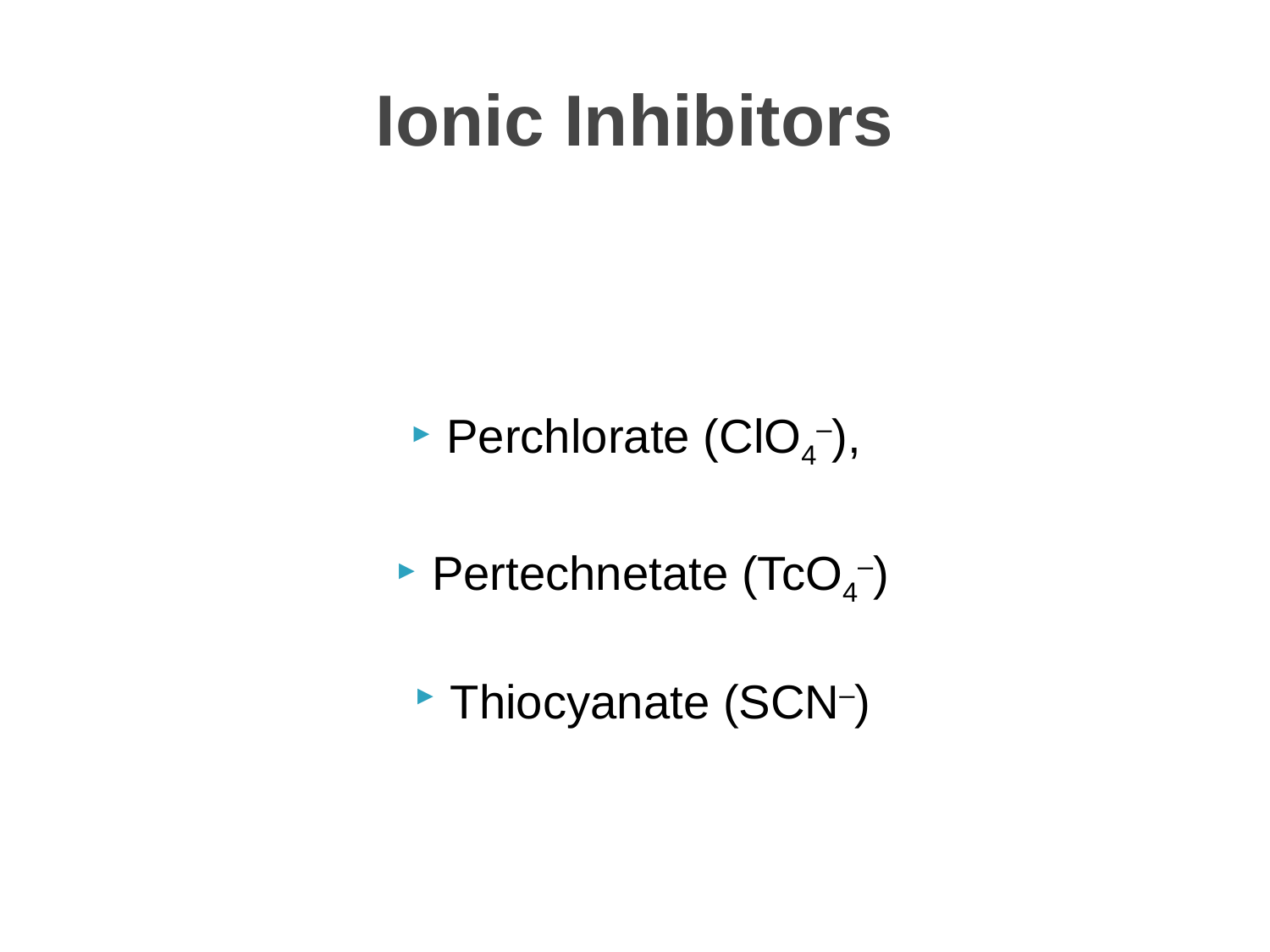

# Ionic Inhibitors

Perchlorate (ClO4–),
Pertechnetate (TcO4–)
Thiocyanate (SCN–)